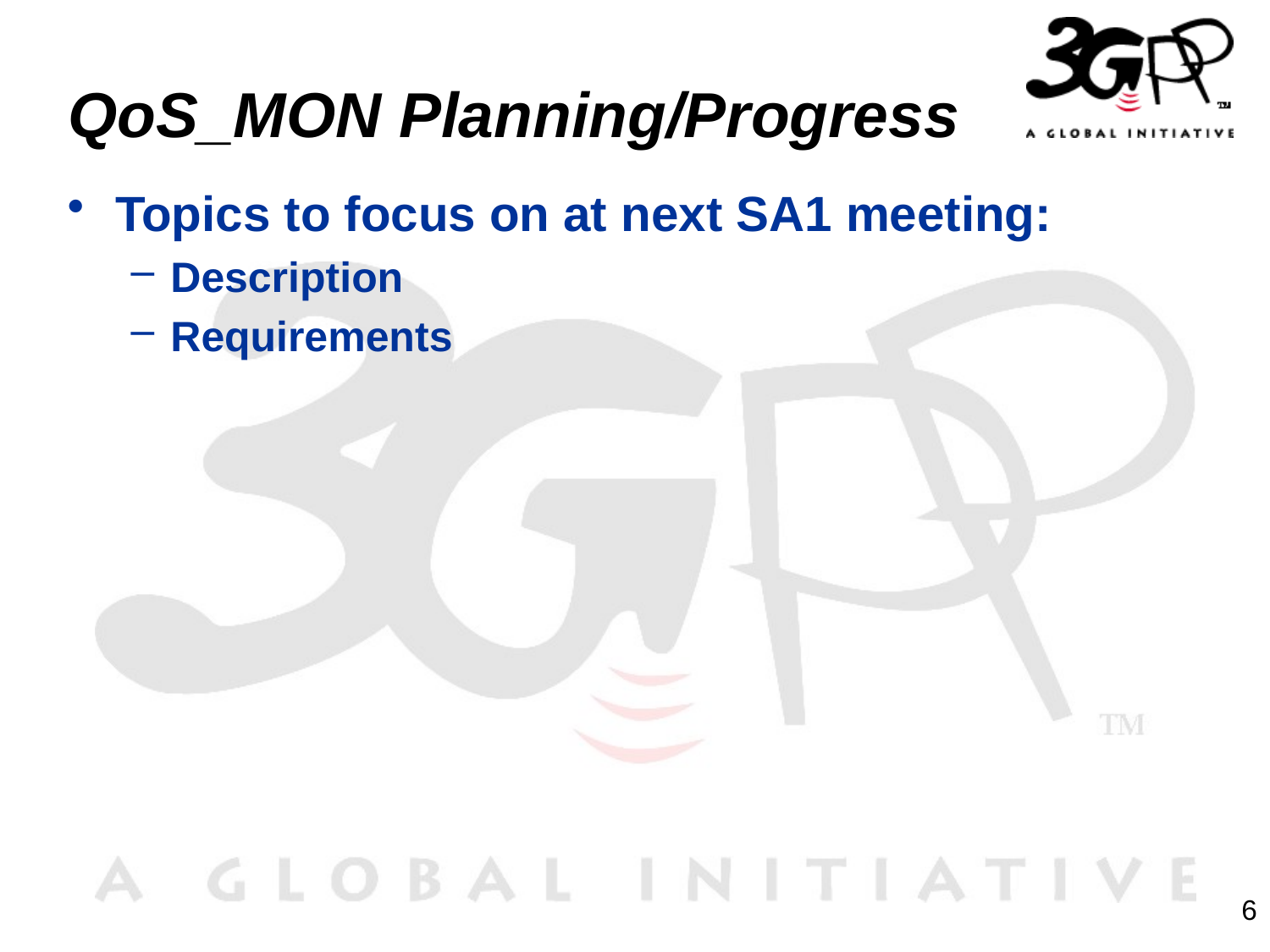

# QoS_MON Planning/Progress
Topics to focus on at next SA1 meeting:
Description
Requirements
6